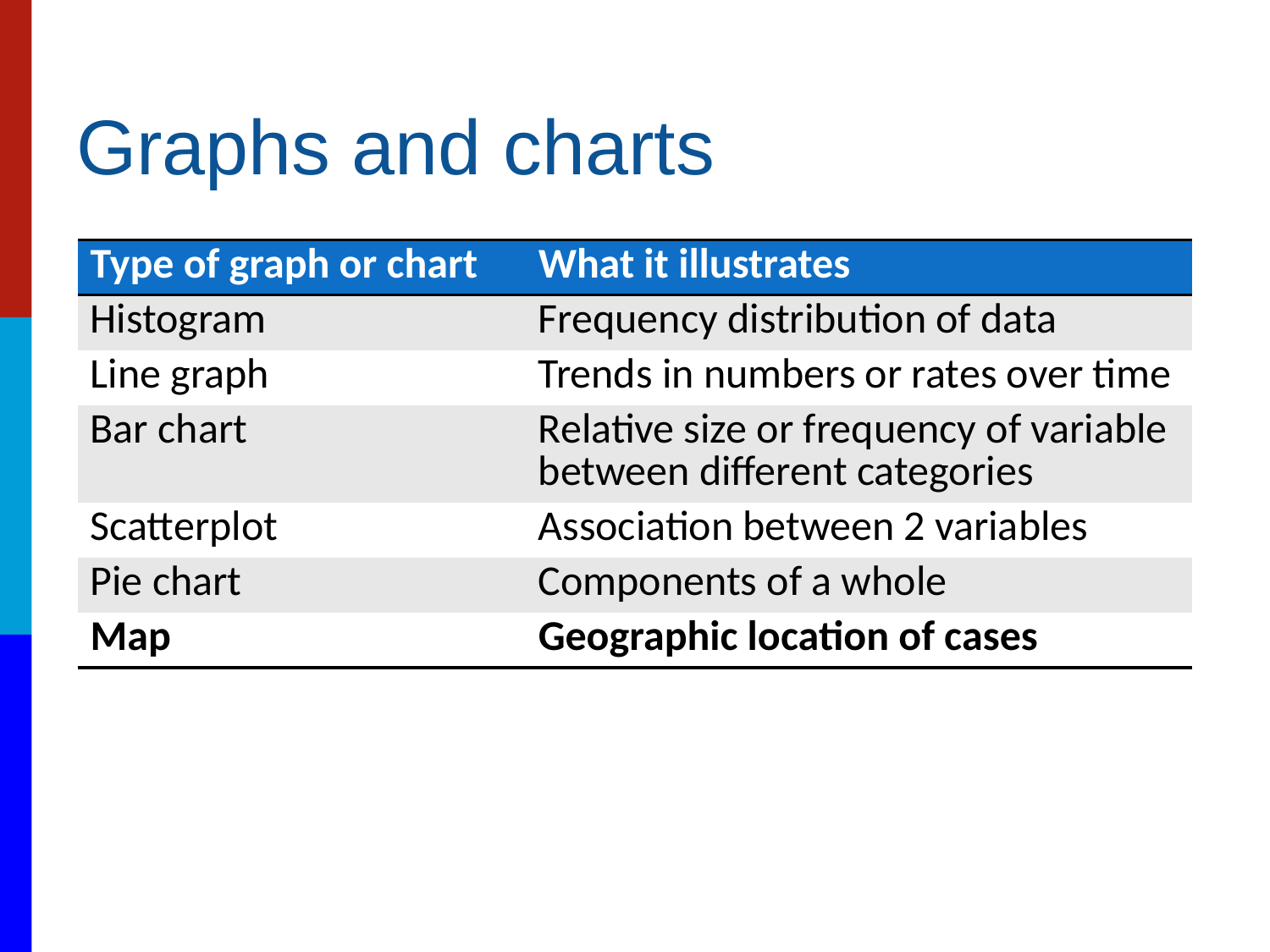

# Graphs and charts
| Type of graph or chart | What it illustrates |
| --- | --- |
| Histogram | Frequency distribution of data |
| Line graph | Trends in numbers or rates over time |
| Bar chart | Relative size or frequency of variable between different categories |
| Scatterplot | Association between 2 variables |
| Pie chart | Components of a whole |
| Map | Geographic location of cases |